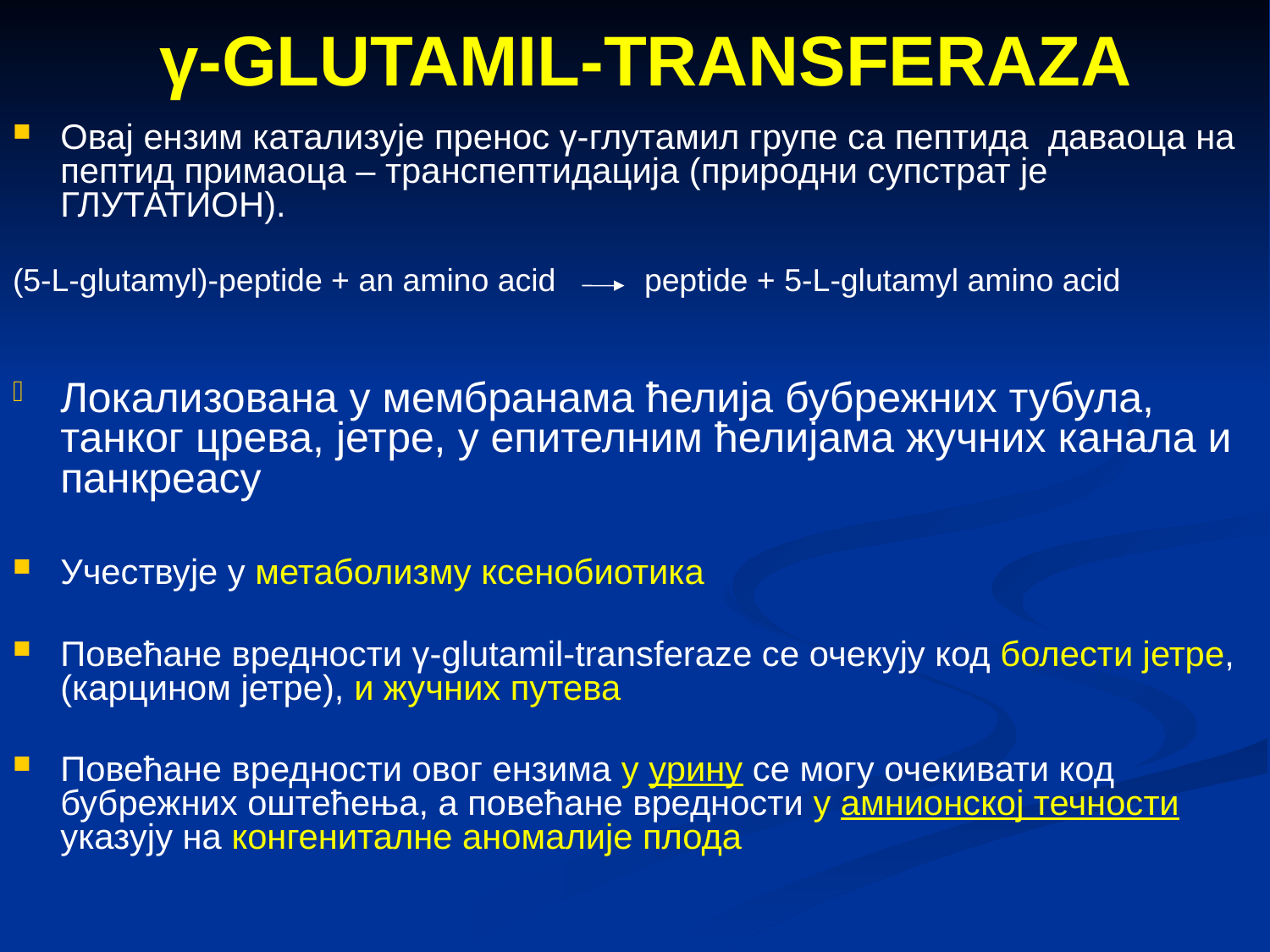

# γ-GLUTAMIL-TRANSFERAZA
Овај ензим катализује пренос γ-глутамил групе са пептида  даваоца на пептид примаоца – транспептидација (природни супстрат је ГЛУТАТИОН).

(5-L-glutamyl)-peptide + an amino acid          peptide + 5-L-glutamyl amino acid

Локализована у мембранама ћелија бубрежних тубула, танког црева, јетре, у епителним ћелијама жучних канала и панкреасу

Учествује у метаболизму ксенобиотика

Повећане вредности γ-glutamil-transferazе се очекују код болести јетре, (карцином јетре), и жучних путева

Повећане вредности овог ензима у урину се могу очекивати код бубрежних оштећења, а повећане вредности у амнионској течности указују на конгениталне аномалије плода